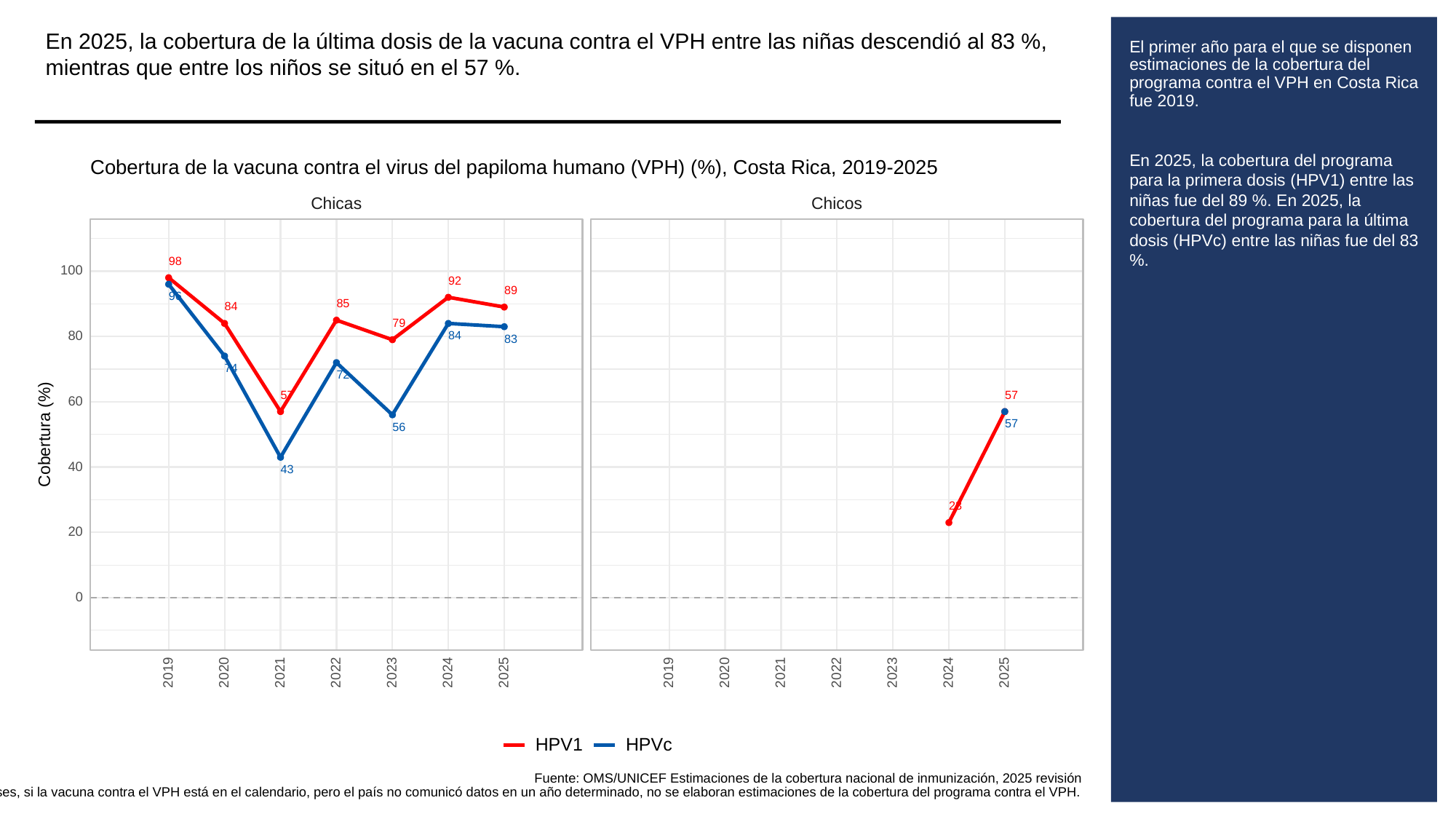

En 2025, la cobertura de la última dosis de la vacuna contra el VPH entre las niñas descendió al 83 %, mientras que entre los niños se situó en el 57 %.
# El primer año para el que se disponen estimaciones de la cobertura del programa contra el VPH en Costa Rica fue 2019.

En 2025, la cobertura del programa para la primera dosis (HPV1) entre las niñas fue del 89 %. En 2025, la cobertura del programa para la última dosis (HPVc) entre las niñas fue del 83 %.

Cobertura de la vacuna contra el virus del papiloma humano (VPH) (%), Costa Rica, 2019-2025
Chicas
Chicos

98
100

92

89
96

85
84

79

80
84
83

74

72
57
57
60

57
56
Cobertura (%)

40
43

23

20

0

2023
2023
2019
2020
2021
2022
2024
2025
2019
2020
2021
2022
2024
2025
HPVc
HPV1

Fuente: OMS/UNICEF Estimaciones de la cobertura nacional de inmunización, 2025 revisión
Para algunos países, si la vacuna contra el VPH está en el calendario, pero el país no comunicó datos en un año determinado, no se elaboran estimaciones de la cobertura del programa contra el VPH.